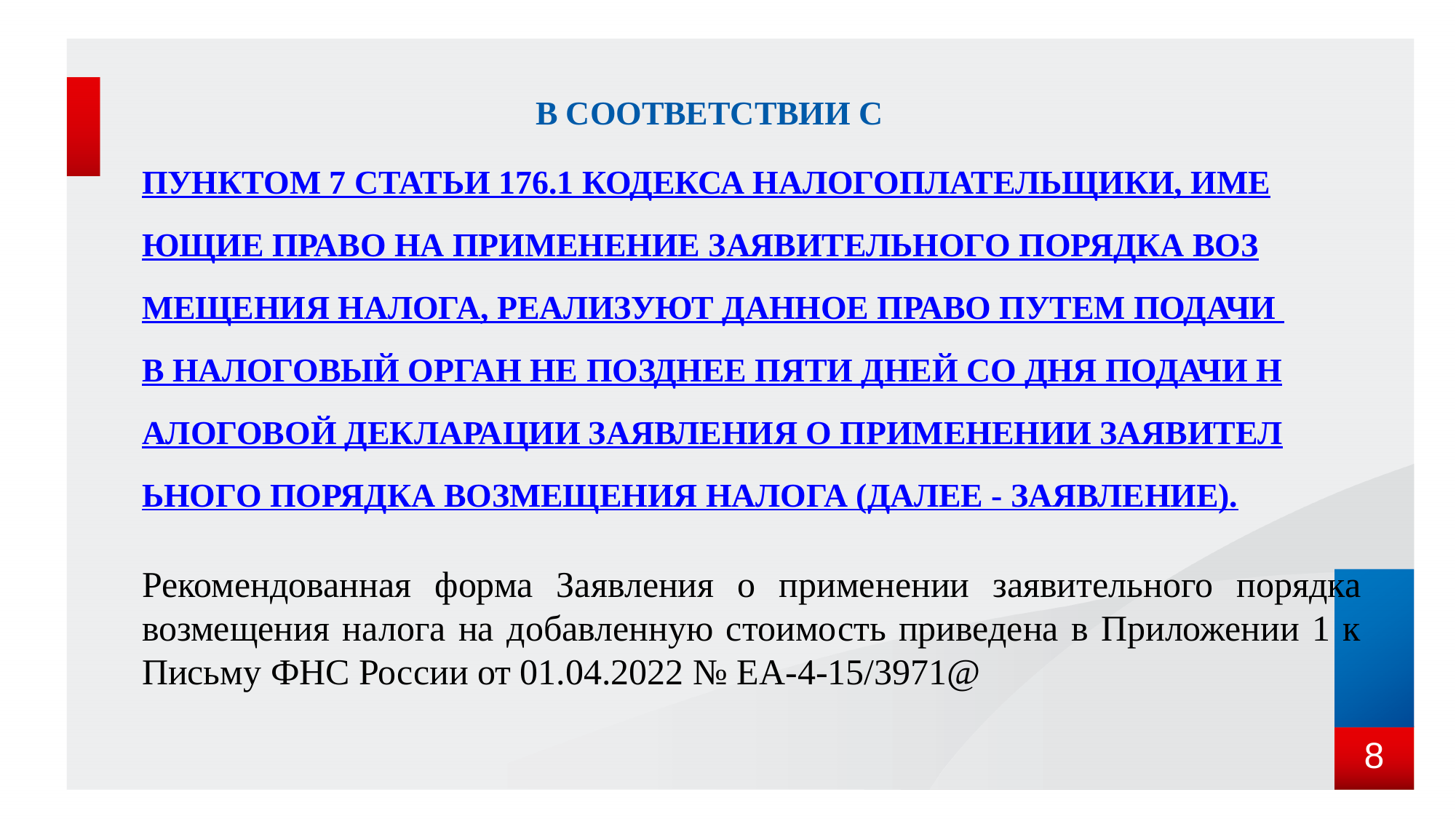

# В соответствии с пунктом 7 статьи 176.1 Кодекса налогоплательщики, имеющие право на применение заявительного порядка возмещения налога, реализуют данное право путем подачи в налоговый орган не позднее пяти дней со дня подачи налоговой декларации заявления о применении заявительного порядка возмещения налога (далее - Заявление).
Рекомендованная форма Заявления о применении заявительного порядка возмещения налога на добавленную стоимость приведена в Приложении 1 к Письму ФНС России от 01.04.2022 № ЕА-4-15/3971@

8